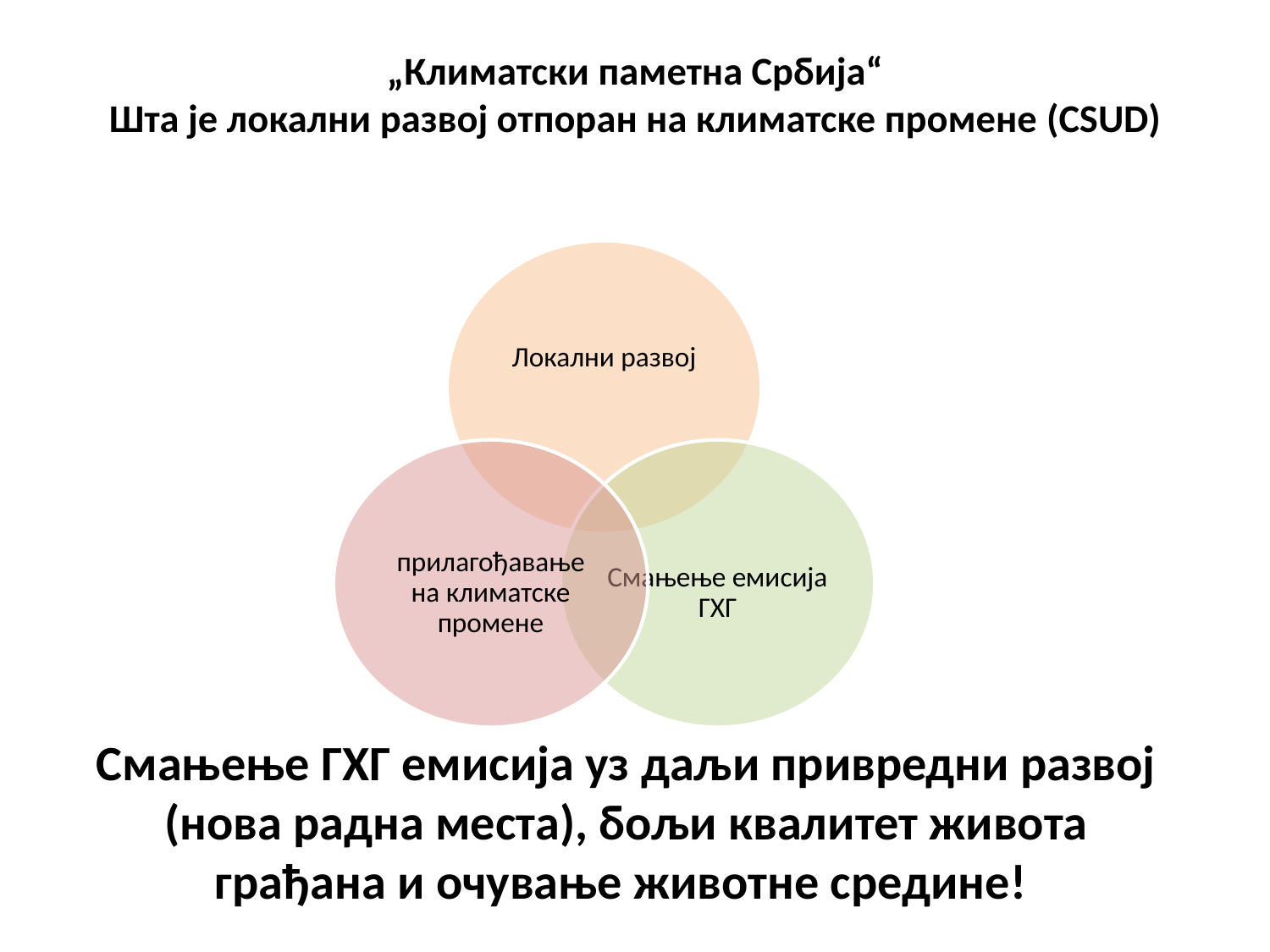

# „Климатски паметна Србија“ Шта је локални развој отпоран на климатске промене (CSUD)
Локални развој
Смањење емисија ГХГ
прилагођавање на климатске промене
Смањење ГХГ емисија уз даљи привредни развој (нова радна места), бољи квалитет живота грађана и очување животне средине!